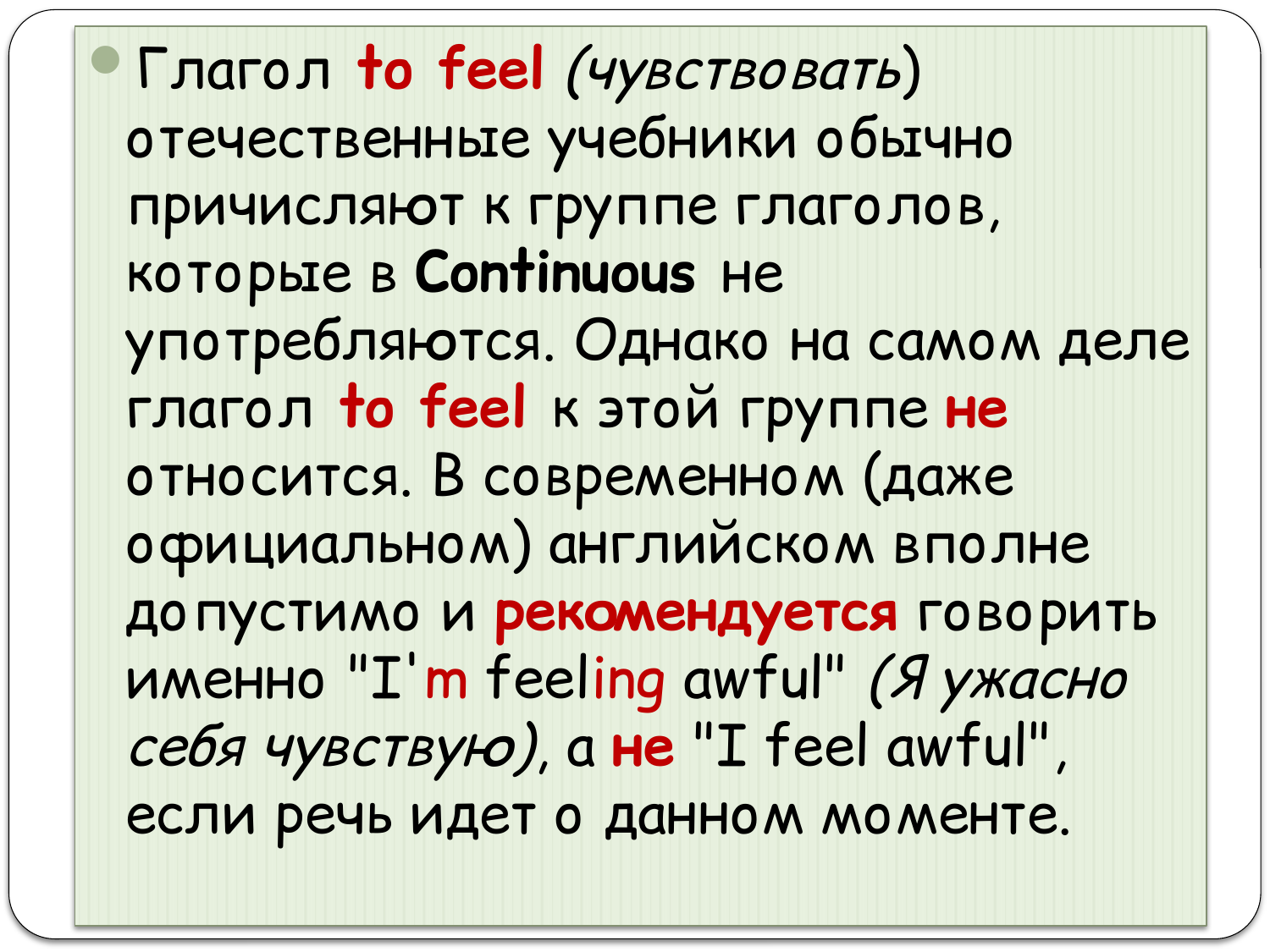

Глагол to feel (чувствовать) отечественные учебники обычно причисляют к группе глаголов, которые в Continuous не употребляются. Однако на самом деле глагол to feel к этой группе не относится. В современном (даже официальном) английском вполне допустимо и рекомендуется говорить именно "I'm feeling awful" (Я ужасно себя чувствую), а не "I feel awful", если речь идет о данном моменте.